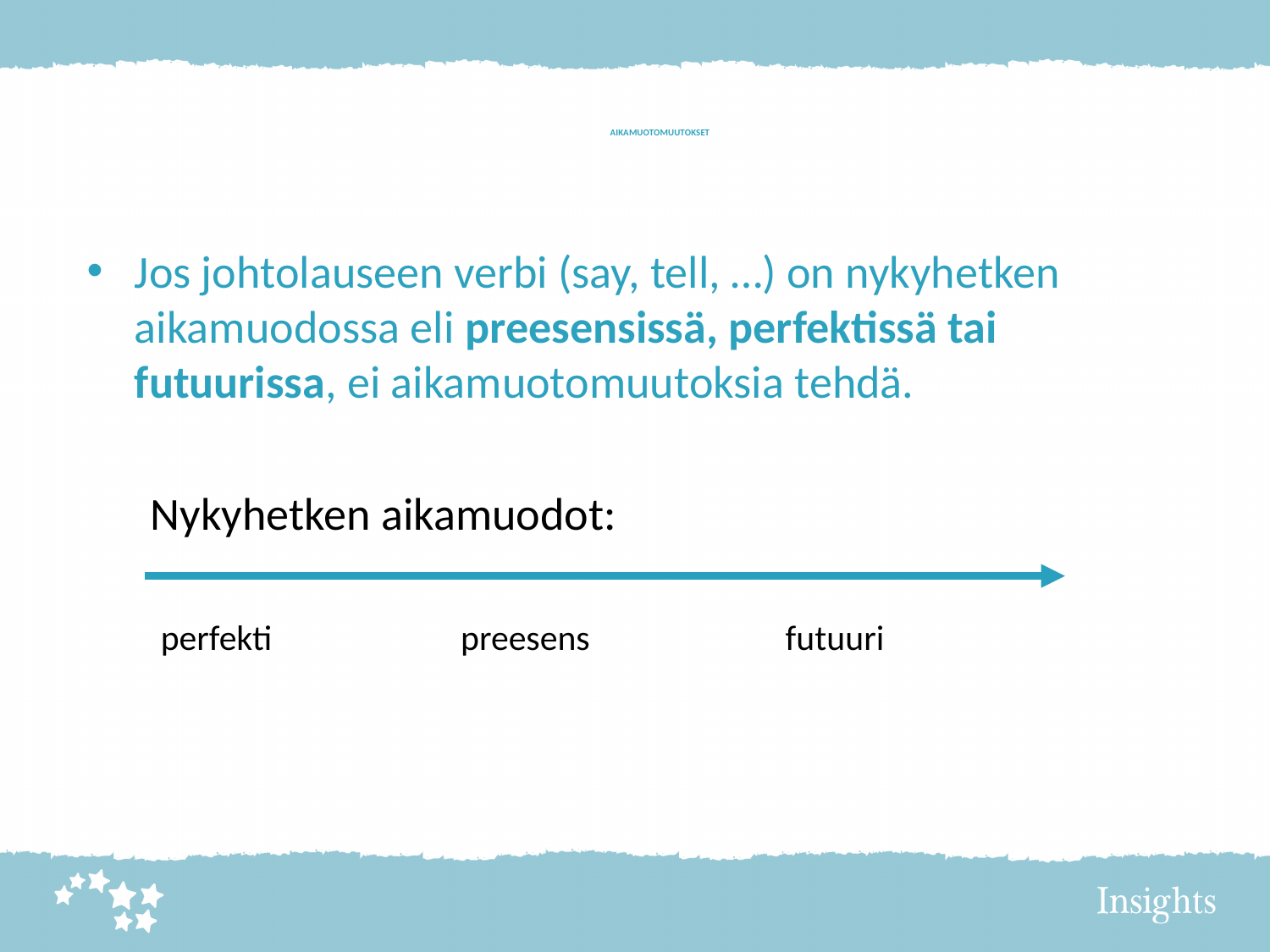

# AIKAMUOTOMUUTOKSET
Jos johtolauseen verbi (say, tell, …) on nykyhetken aikamuodossa eli preesensissä, perfektissä tai futuurissa, ei aikamuotomuutoksia tehdä.

Nykyhetken aikamuodot:

 perfekti		       preesens		futuuri